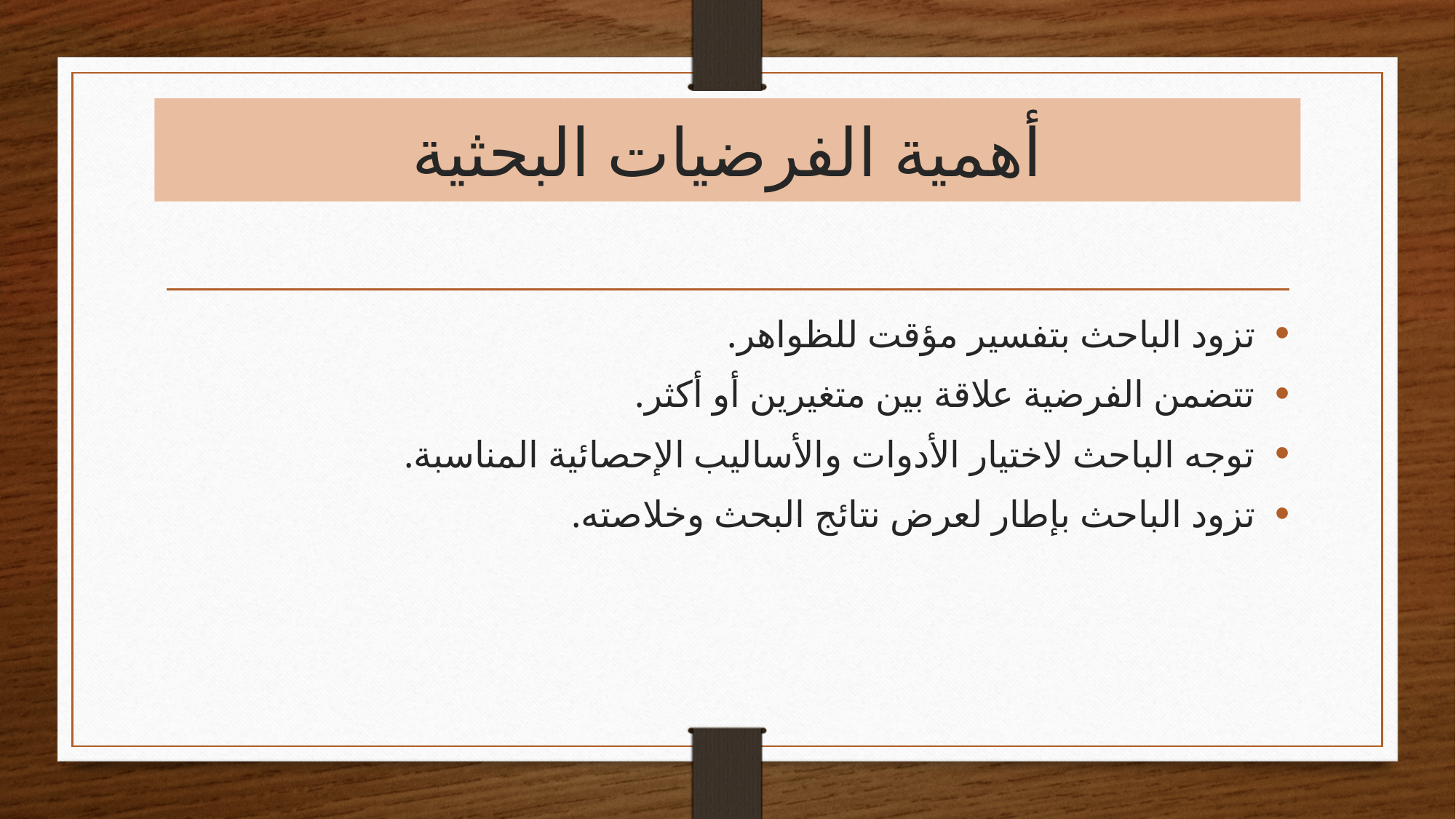

# أهمية الفرضيات البحثية
تزود الباحث بتفسير مؤقت للظواهر.
تتضمن الفرضية علاقة بين متغيرين أو أكثر.
توجه الباحث لاختيار الأدوات والأساليب الإحصائية المناسبة.
تزود الباحث بإطار لعرض نتائج البحث وخلاصته.